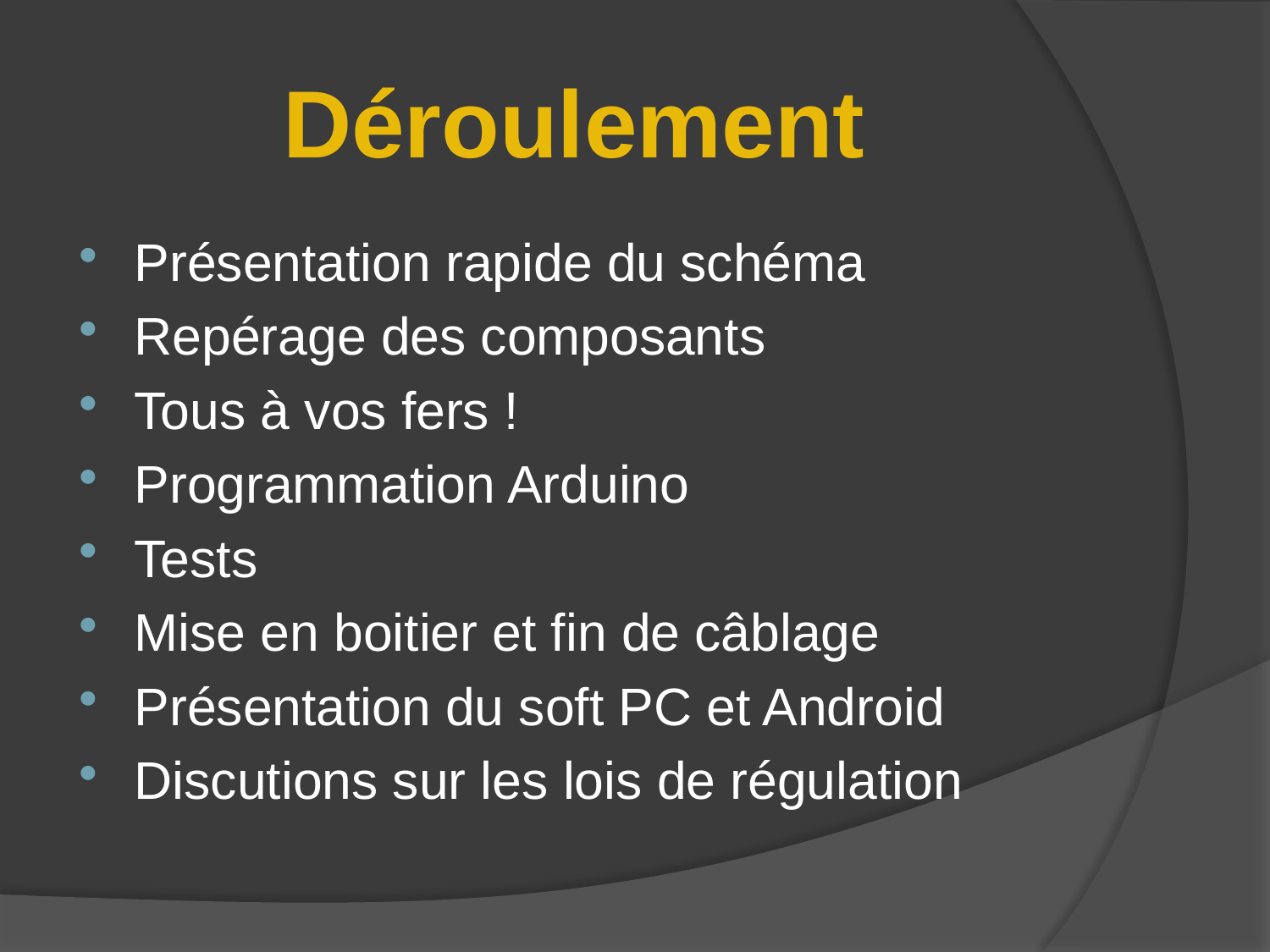

Déroulement
Présentation rapide du schéma
Repérage des composants
Tous à vos fers !
Programmation Arduino
Tests
Mise en boitier et fin de câblage
Présentation du soft PC et Android
Discutions sur les lois de régulation